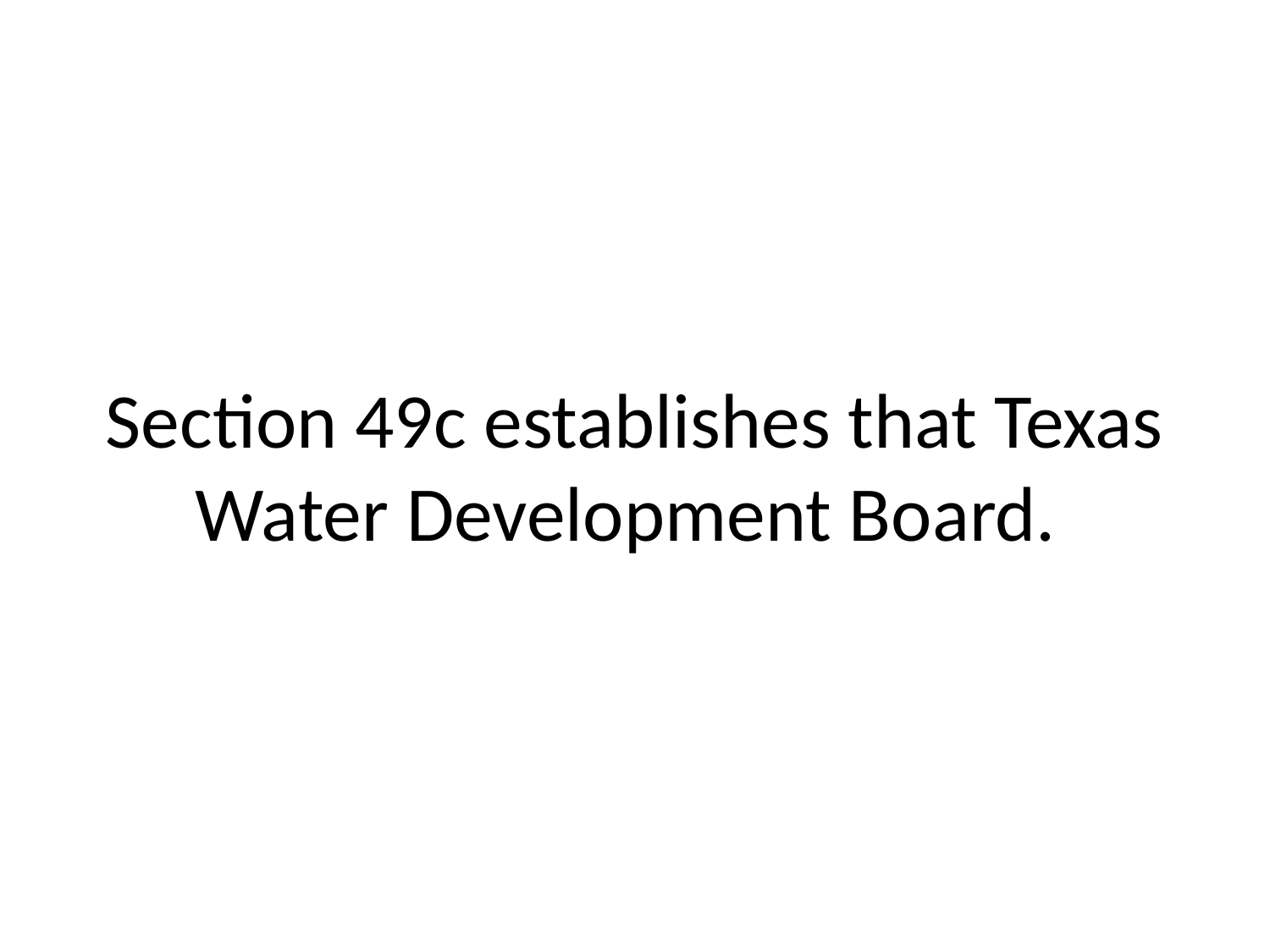

# Section 49c establishes that Texas Water Development Board.